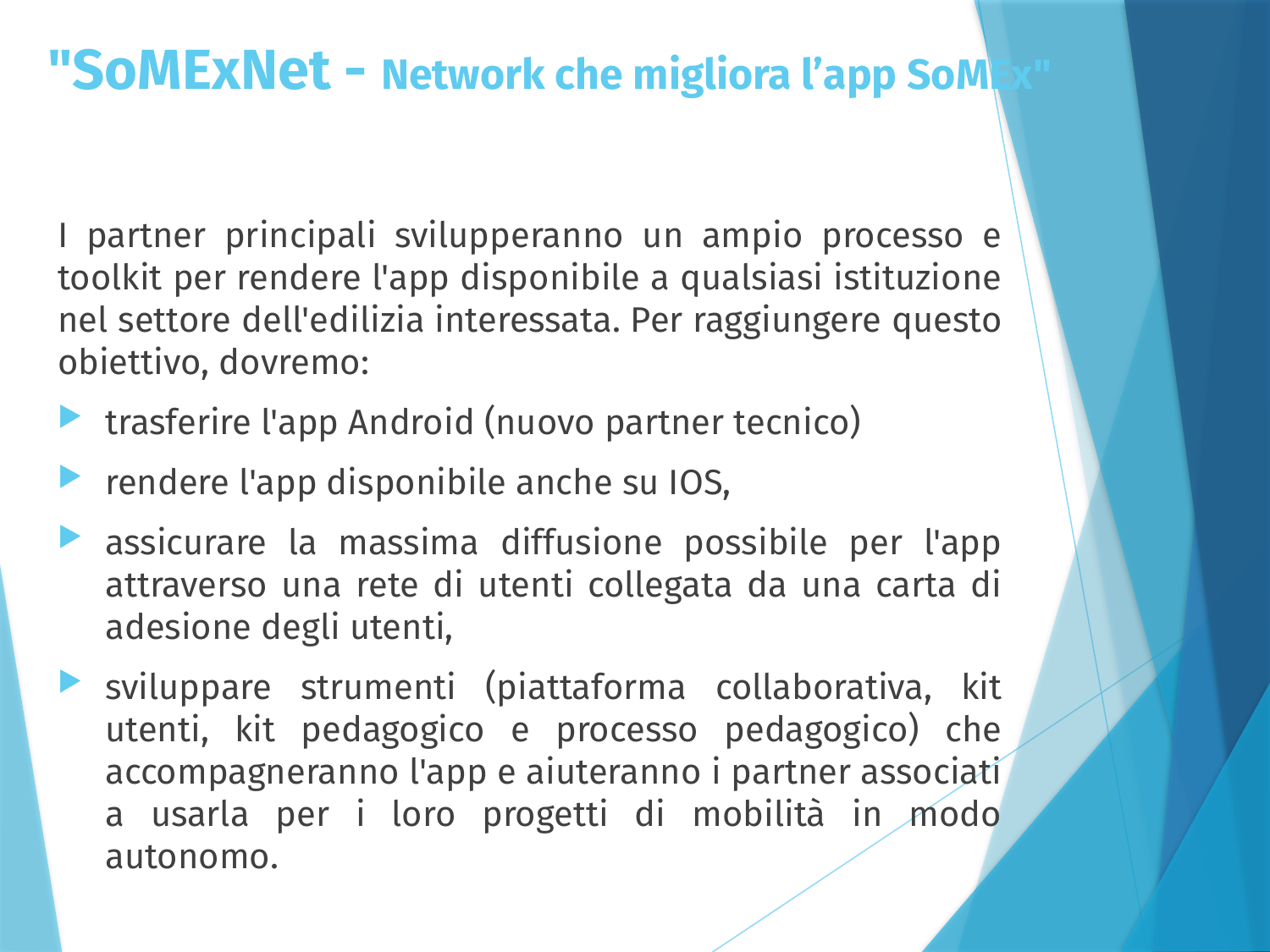

# "SoMExNet - Network che migliora l’app SoMEx"
I partner principali svilupperanno un ampio processo e toolkit per rendere l'app disponibile a qualsiasi istituzione nel settore dell'edilizia interessata. Per raggiungere questo obiettivo, dovremo:
trasferire l'app Android (nuovo partner tecnico)
rendere l'app disponibile anche su IOS,
assicurare la massima diffusione possibile per l'app attraverso una rete di utenti collegata da una carta di adesione degli utenti,
sviluppare strumenti (piattaforma collaborativa, kit utenti, kit pedagogico e processo pedagogico) che accompagneranno l'app e aiuteranno i partner associati a usarla per i loro progetti di mobilità in modo autonomo.